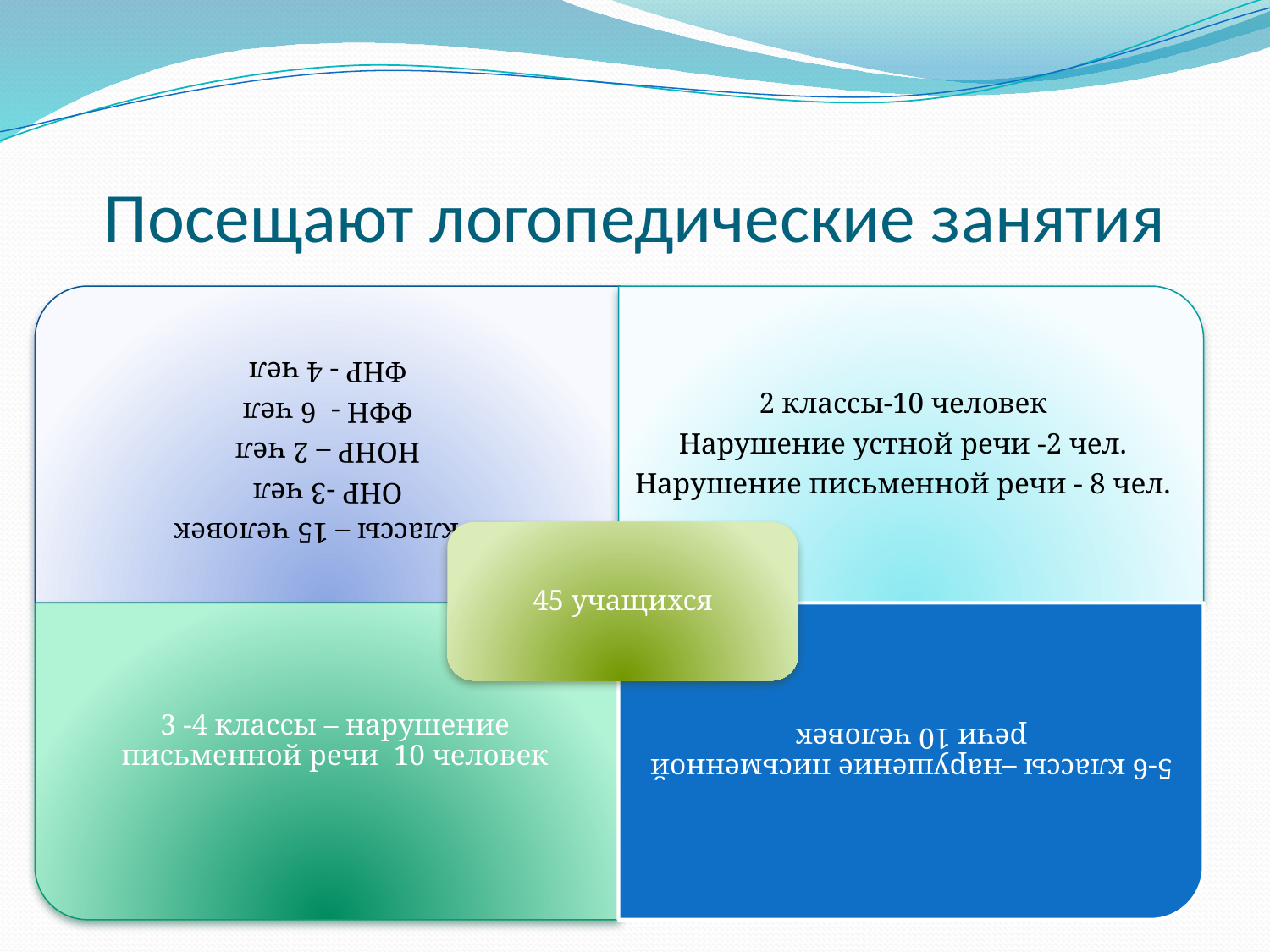

# Посещают логопедические занятия
1 классы – 15 человек
ОНР -3 чел
НОНР – 2 чел
ФФН -  6 чел
ФНР - 4 чел
2 классы-10 человек
Нарушение устной речи -2 чел.
Нарушение письменной речи - 8 чел.
3 -4 классы – нарушение письменной речи  10 человек

5-6 классы –нарушение письменной речи 10 человек
45 учащихся